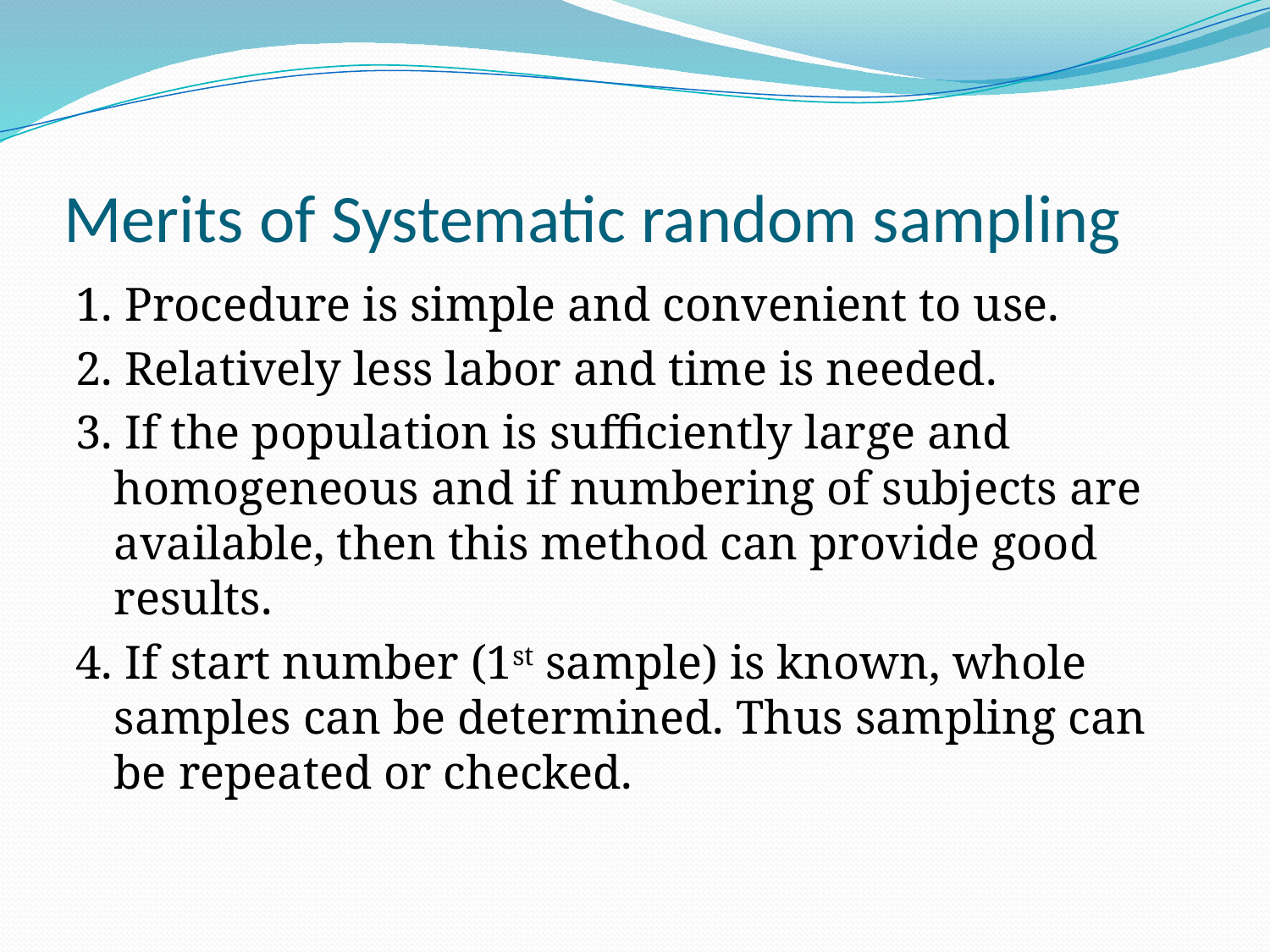

# Merits of Systematic random sampling
1. Procedure is simple and convenient to use.
2. Relatively less labor and time is needed.
3. If the population is sufficiently large and homogeneous and if numbering of subjects are available, then this method can provide good results.
4. If start number (1st sample) is known, whole samples can be determined. Thus sampling can be repeated or checked.